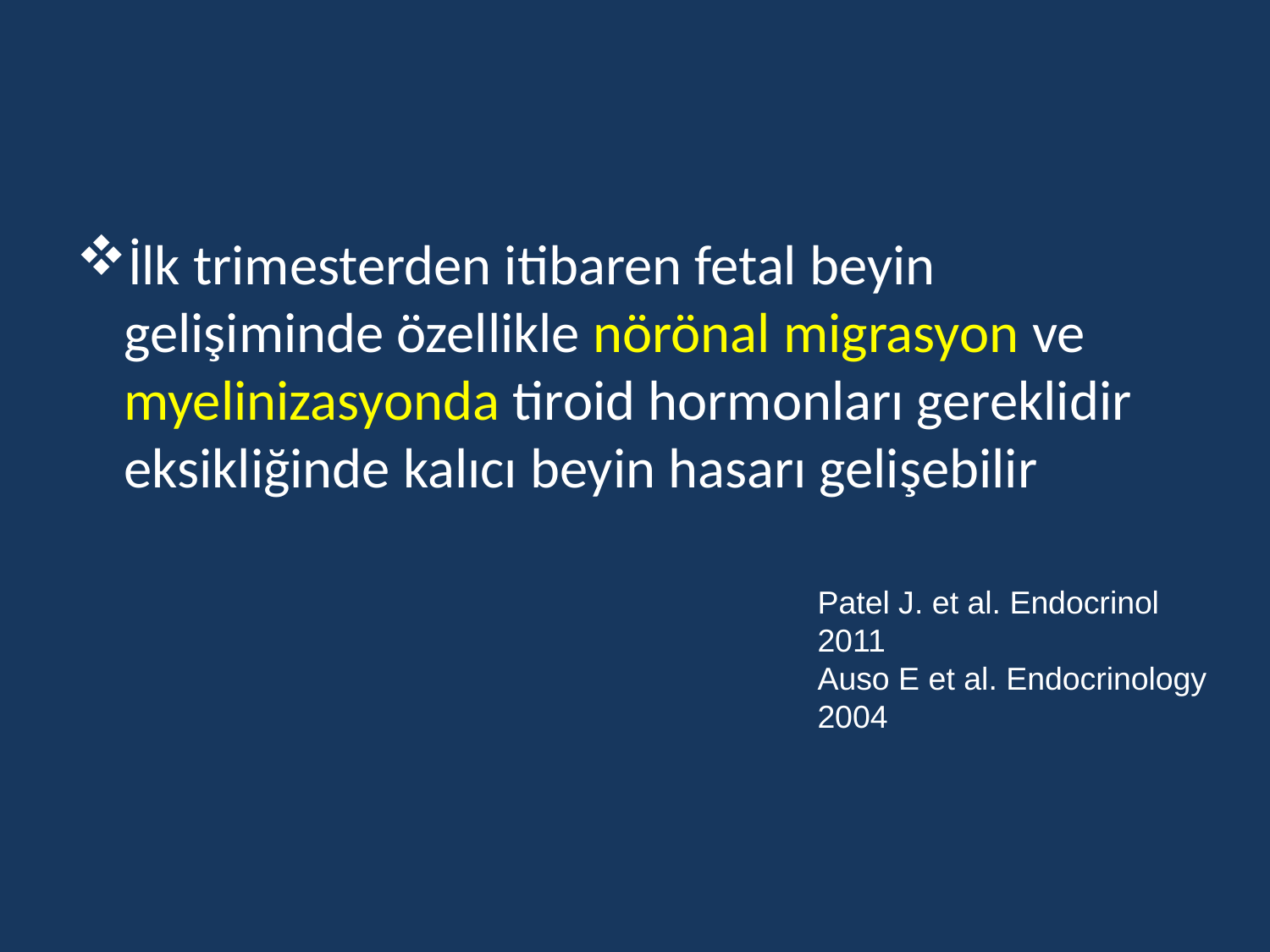

#
İlk trimesterden itibaren fetal beyin gelişiminde özellikle nörönal migrasyon ve myelinizasyonda tiroid hormonları gereklidir eksikliğinde kalıcı beyin hasarı gelişebilir
Patel J. et al. Endocrinol 2011
Auso E et al. Endocrinology 2004